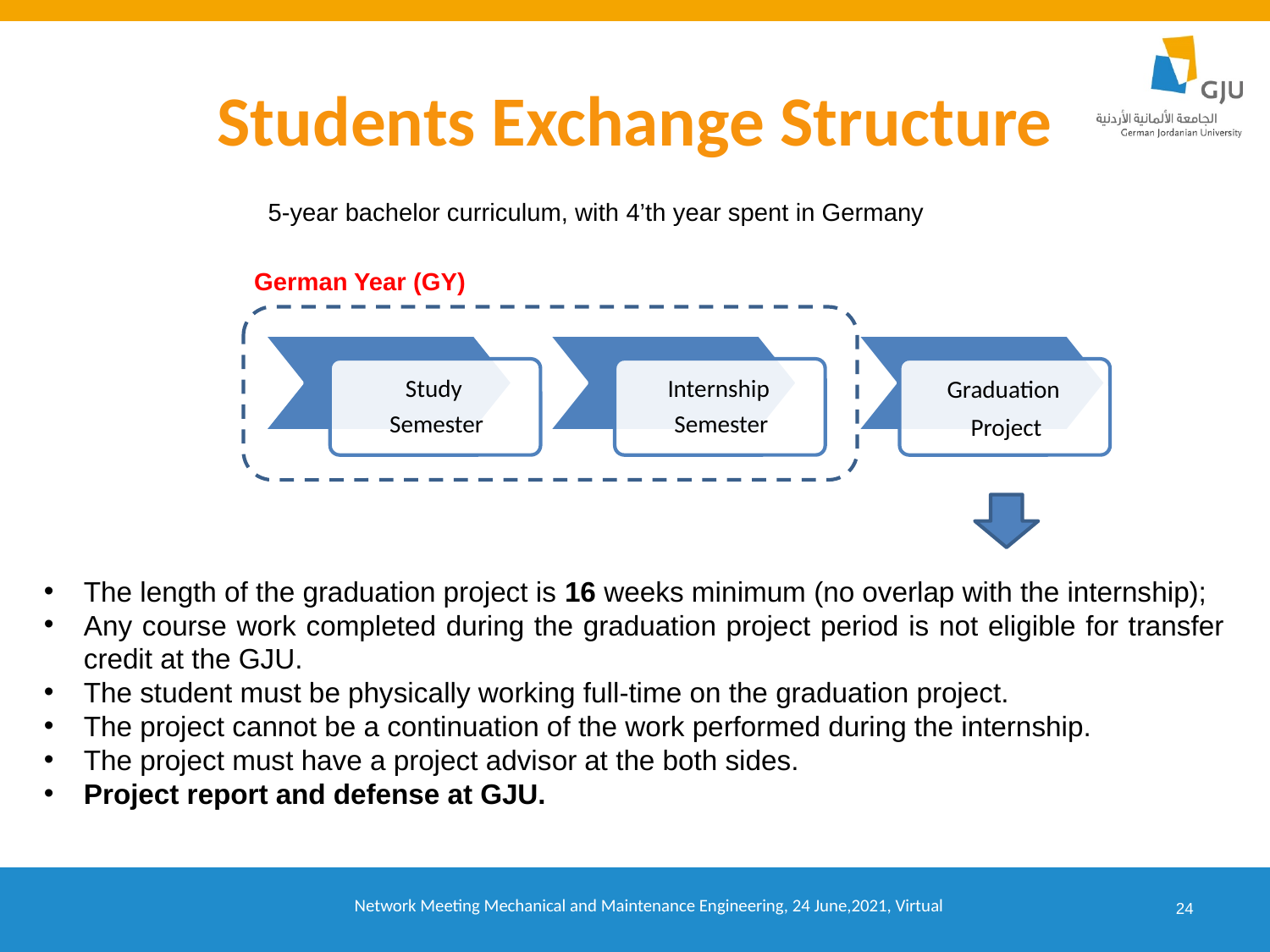

# Students Exchange Structure
5-year bachelor curriculum, with 4’th year spent in Germany
Study
Semester
Internship
Semester
Graduation
Project
German Year (GY)

The length of the graduation project is 16 weeks minimum (no overlap with the internship);
Any course work completed during the graduation project period is not eligible for transfer credit at the GJU.
The student must be physically working full-time on the graduation project.
The project cannot be a continuation of the work performed during the internship.
The project must have a project advisor at the both sides.
Project report and defense at GJU.
24
Network Meeting Mechanical and Maintenance Engineering, 24 June,2021, Virtual